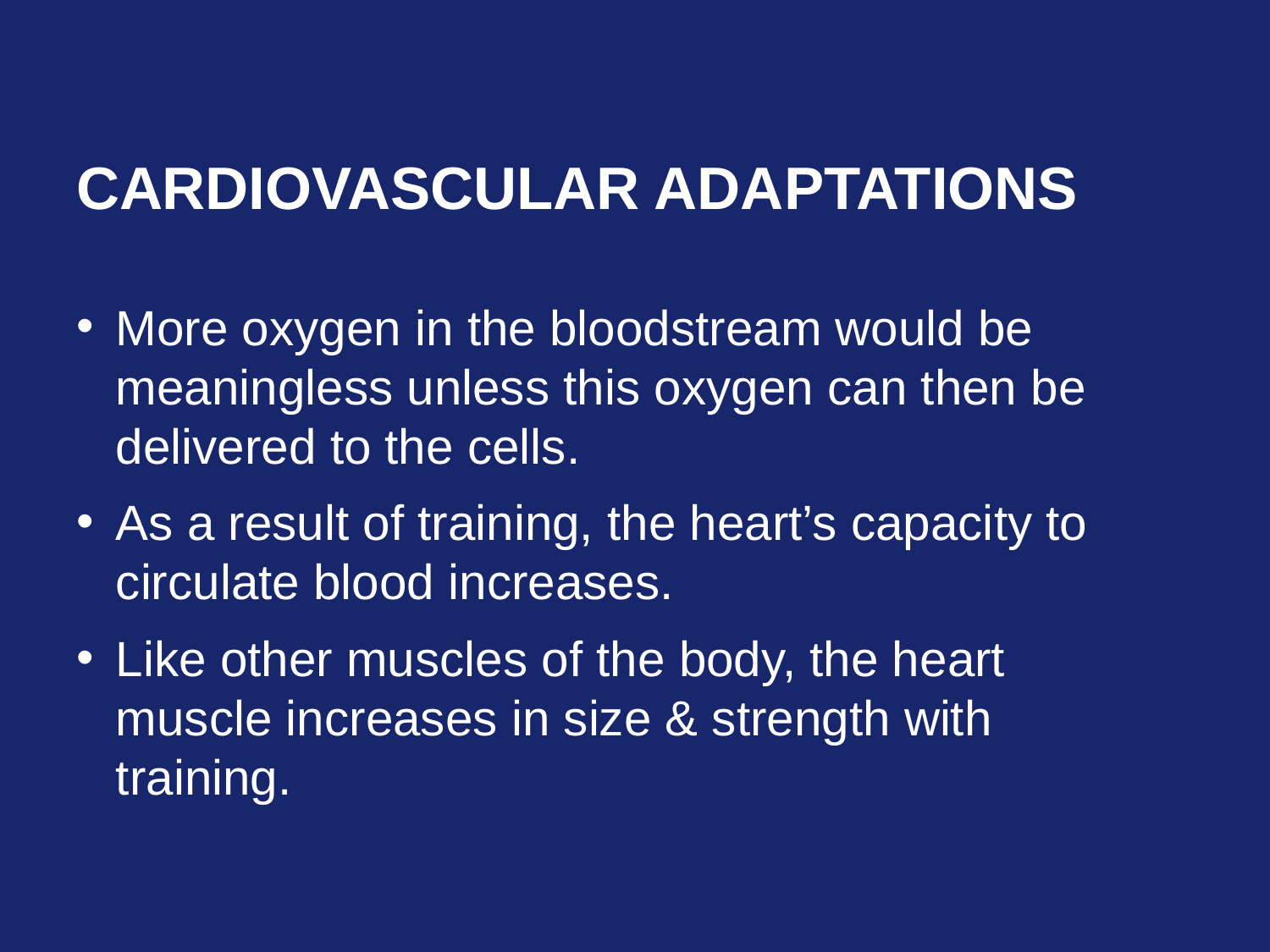

# Cardiovascular Adaptations
More oxygen in the bloodstream would be meaningless unless this oxygen can then be delivered to the cells.
As a result of training, the heart’s capacity to circulate blood increases.
Like other muscles of the body, the heart muscle increases in size & strength with training.